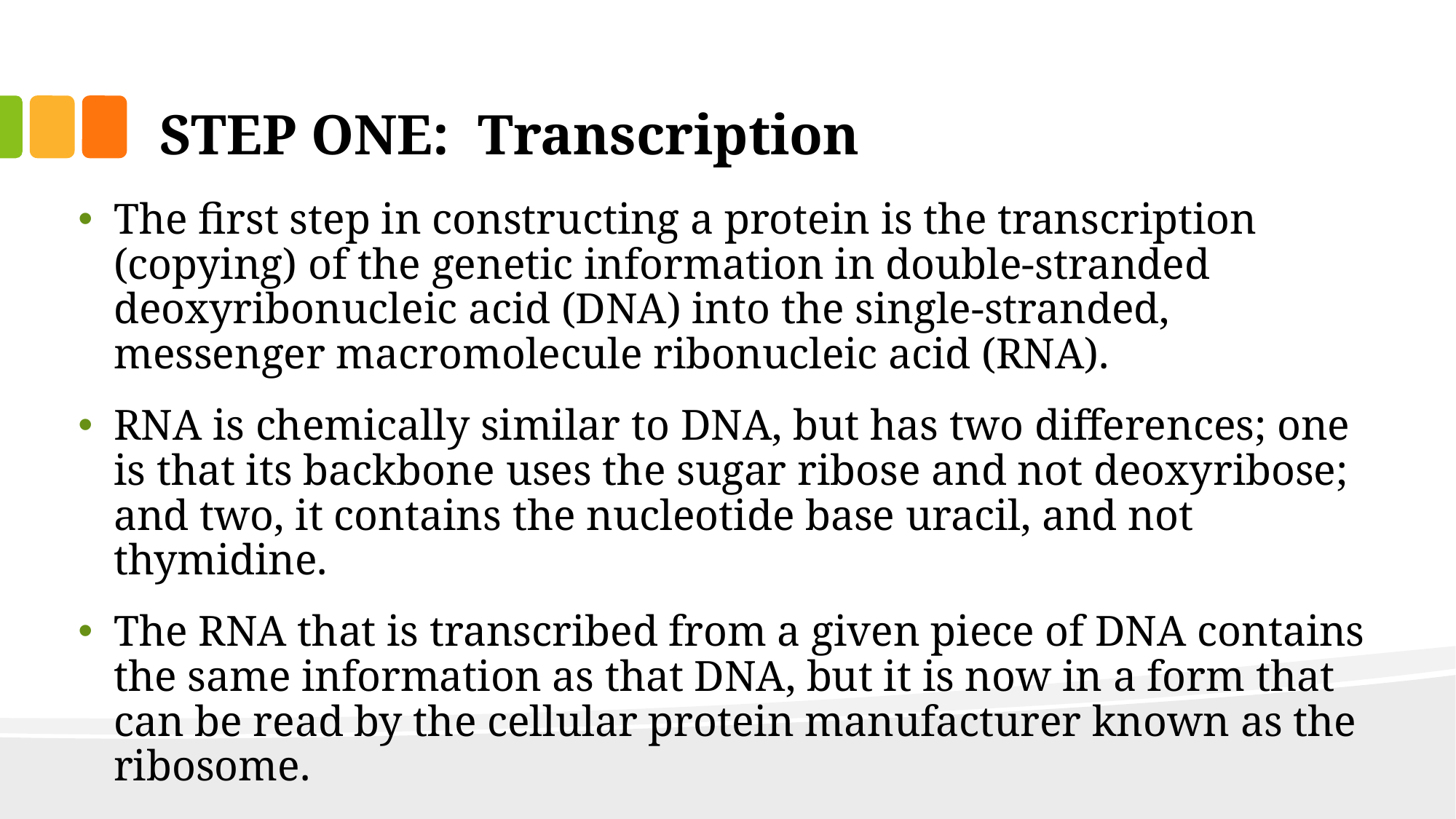

# STEP ONE:  Transcription
The first step in constructing a protein is the transcription (copying) of the genetic information in double-stranded deoxyribonucleic acid (DNA) into the single-stranded, messenger macromolecule ribonucleic acid (RNA).
RNA is chemically similar to DNA, but has two differences; one is that its backbone uses the sugar ribose and not deoxyribose; and two, it contains the nucleotide base uracil, and not thymidine.
The RNA that is transcribed from a given piece of DNA contains the same information as that DNA, but it is now in a form that can be read by the cellular protein manufacturer known as the ribosome.